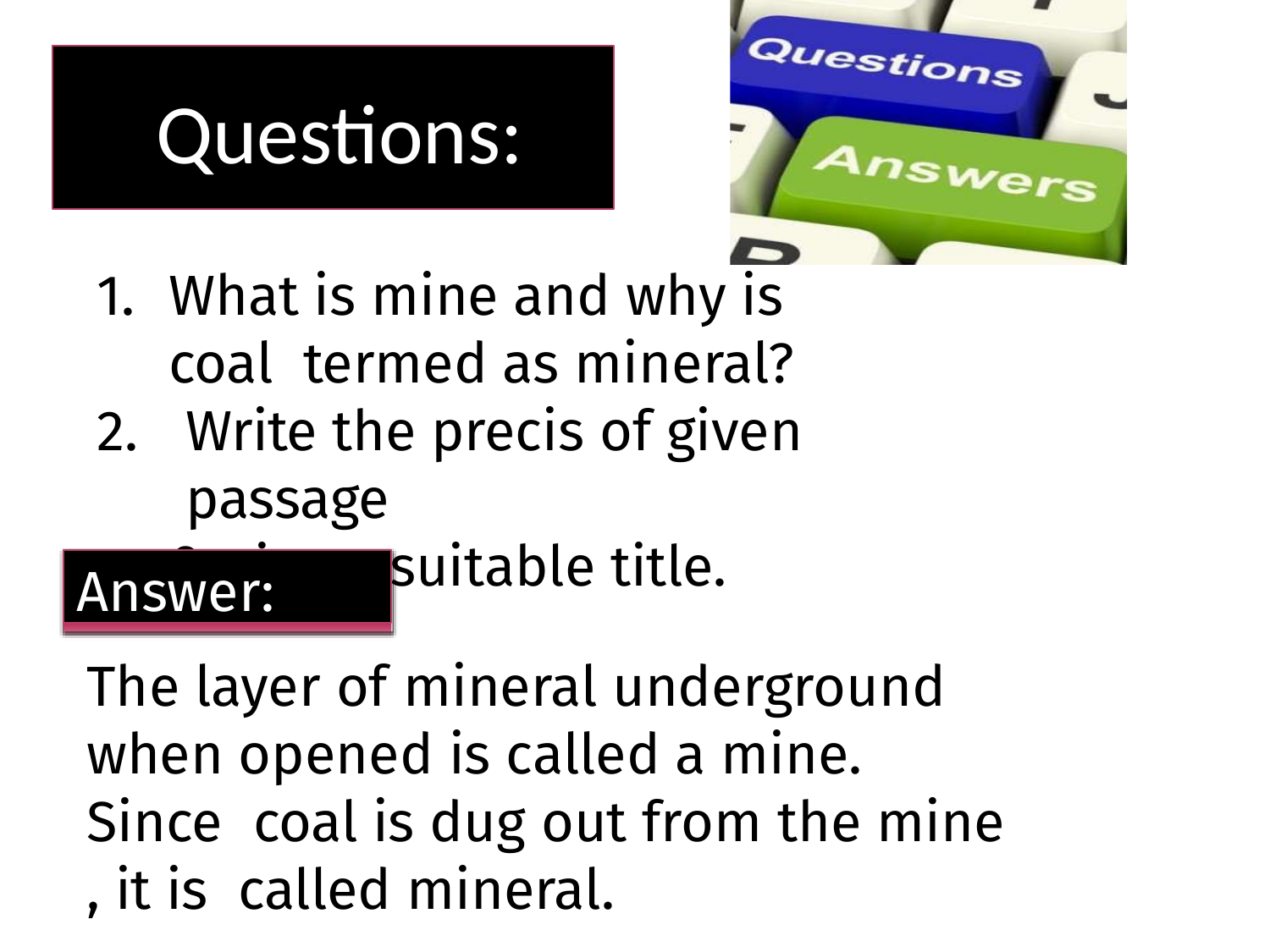

# Questions:
What is mine and why is coal  termed as mineral?
Write the precis of given passage
& give a suitable title.

Answer:
The layer of mineral underground  when opened is called a mine. Since  coal is dug out from the mine , it is  called mineral.